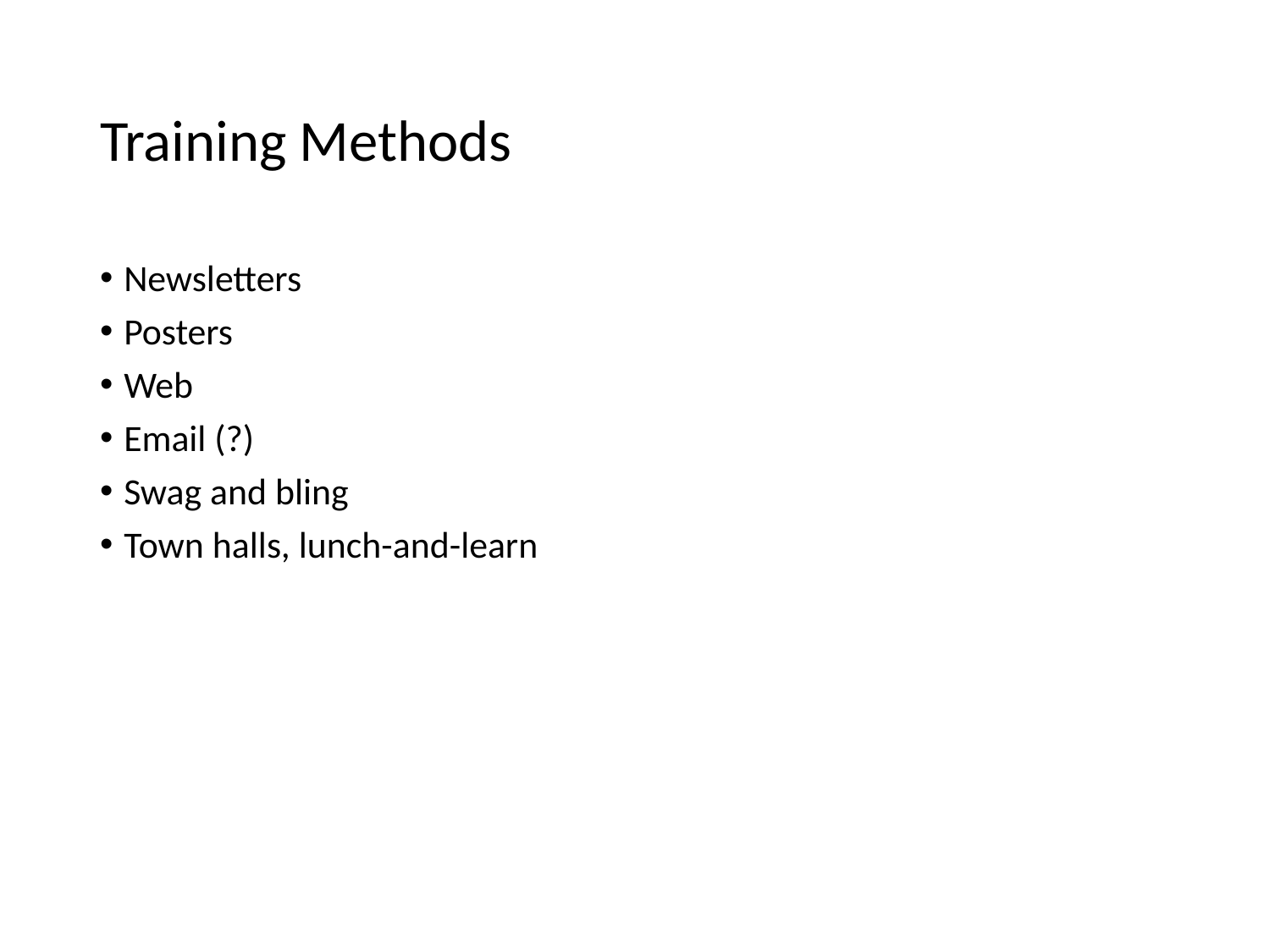

# Training Methods
Newsletters
Posters
Web
Email (?)
Swag and bling
Town halls, lunch-and-learn